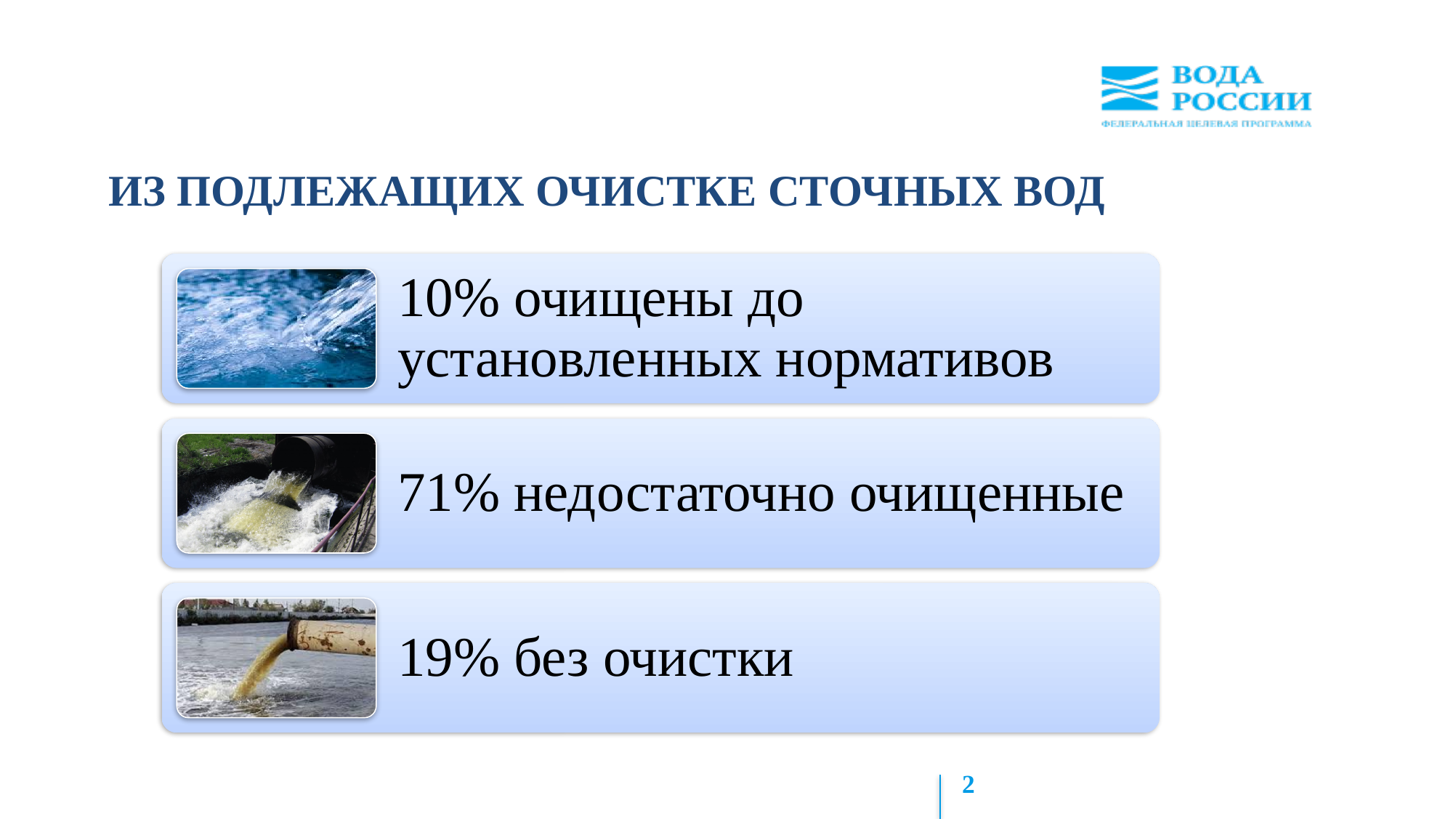

# Из подлежащих очистке сточных вод
10% очищены до установленных нормативов
71% недостаточно очищенные
19% без очистки
2